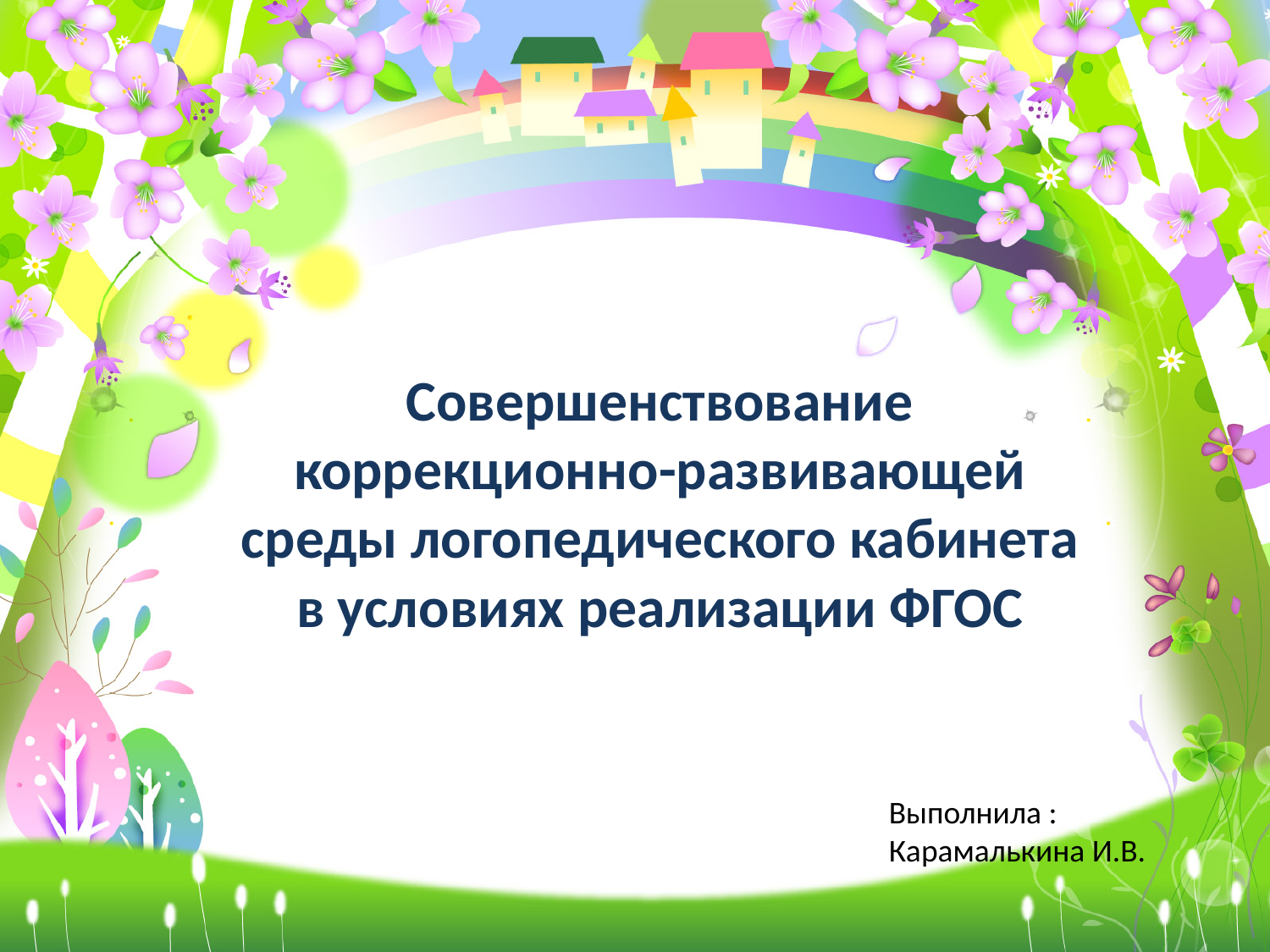

# Совершенствование коррекционно-развивающей среды логопедического кабинета в условиях реализации ФГОС
Выполнила :
Карамалькина И.В.